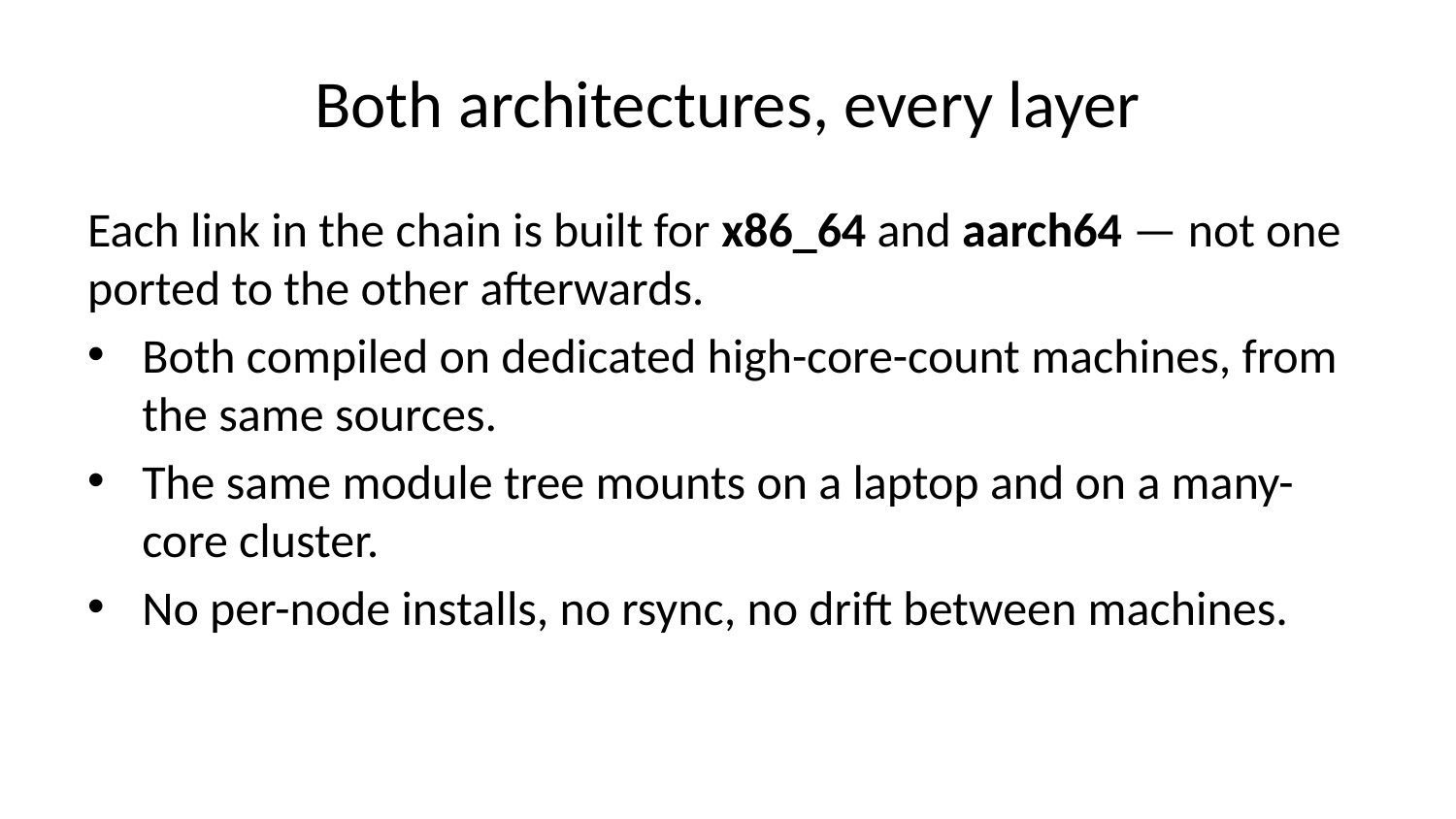

# Both architectures, every layer
Each link in the chain is built for x86_64 and aarch64 — not one ported to the other afterwards.
Both compiled on dedicated high-core-count machines, from the same sources.
The same module tree mounts on a laptop and on a many-core cluster.
No per-node installs, no rsync, no drift between machines.